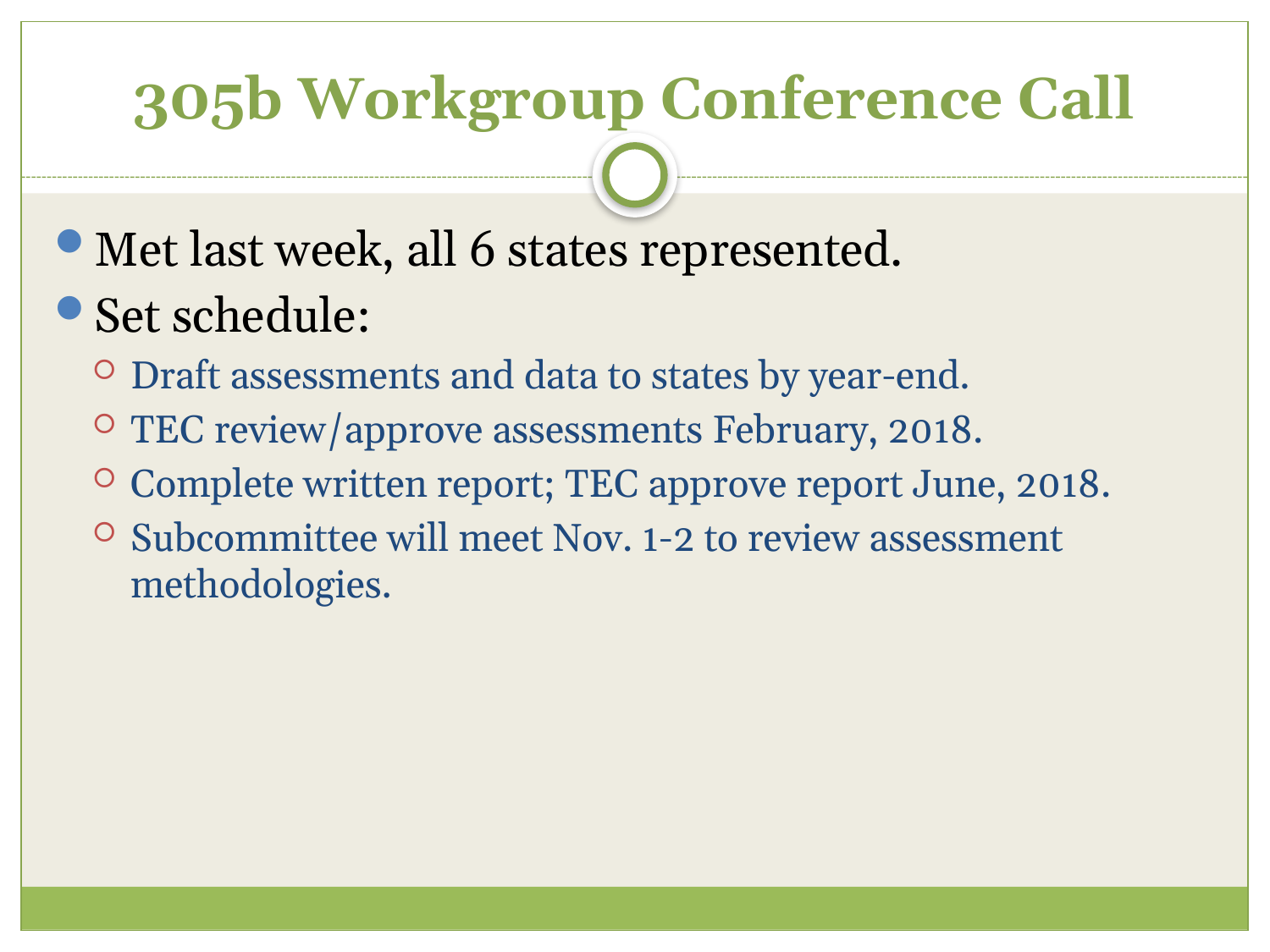

# 305b Workgroup Conference Call
Met last week, all 6 states represented.
Set schedule:
Draft assessments and data to states by year-end.
TEC review/approve assessments February, 2018.
Complete written report; TEC approve report June, 2018.
Subcommittee will meet Nov. 1-2 to review assessment methodologies.